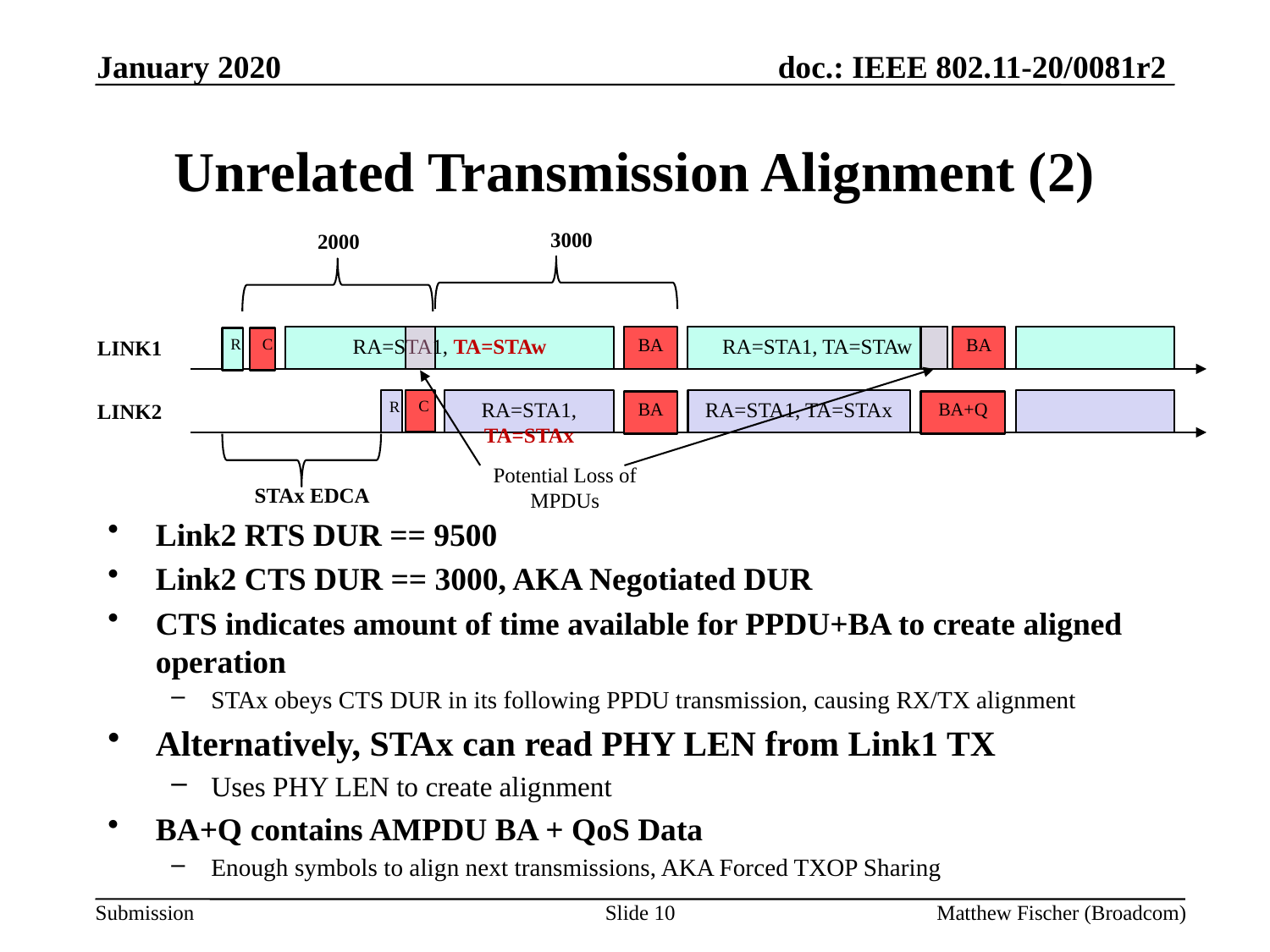

January 2020
# Unrelated Transmission Alignment (2)

3000
2000
RA=STA1, TA=STAw

BA
RA=STA1, TA=STAw

BA

LINK1
R
C

C
R
RA=STA1, TA=STAx
RA=STA1, TA=STAx

LINK2
BA
BA+Q
Potential Loss of MPDUs
STAx EDCA
Link2 RTS DUR == 9500
Link2 CTS DUR == 3000, AKA Negotiated DUR
CTS indicates amount of time available for PPDU+BA to create aligned operation
STAx obeys CTS DUR in its following PPDU transmission, causing RX/TX alignment
Alternatively, STAx can read PHY LEN from Link1 TX
Uses PHY LEN to create alignment
BA+Q contains AMPDU BA + QoS Data
Enough symbols to align next transmissions, AKA Forced TXOP Sharing
Slide 10
Matthew Fischer (Broadcom)